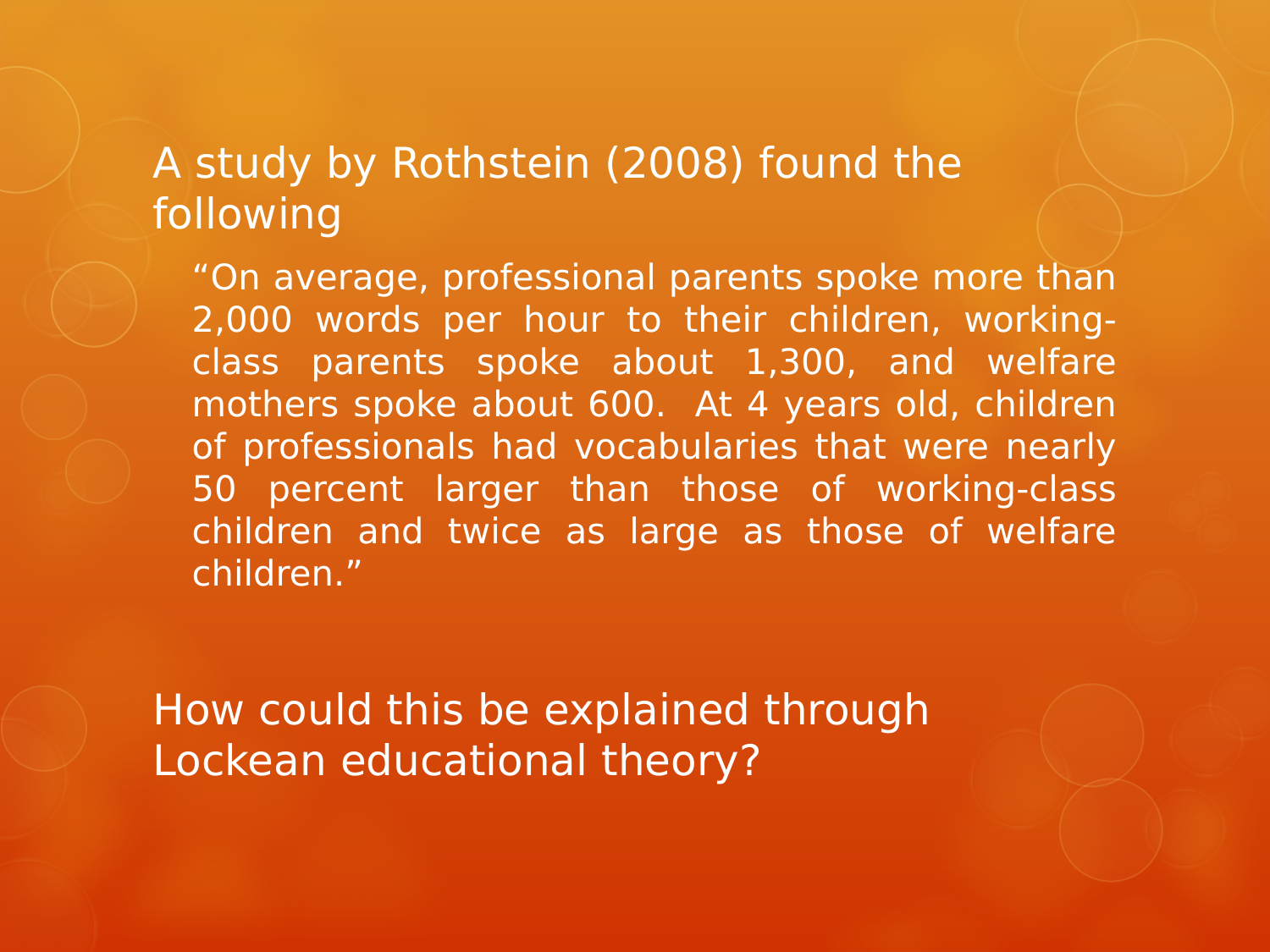

A study by Rothstein (2008) found the following
“On average, professional parents spoke more than 2,000 words per hour to their children, working-class parents spoke about 1,300, and welfare mothers spoke about 600.  At 4 years old, children of professionals had vocabularies that were nearly 50 percent larger than those of working-class children and twice as large as those of welfare children.”

How could this be explained through Lockean educational theory?